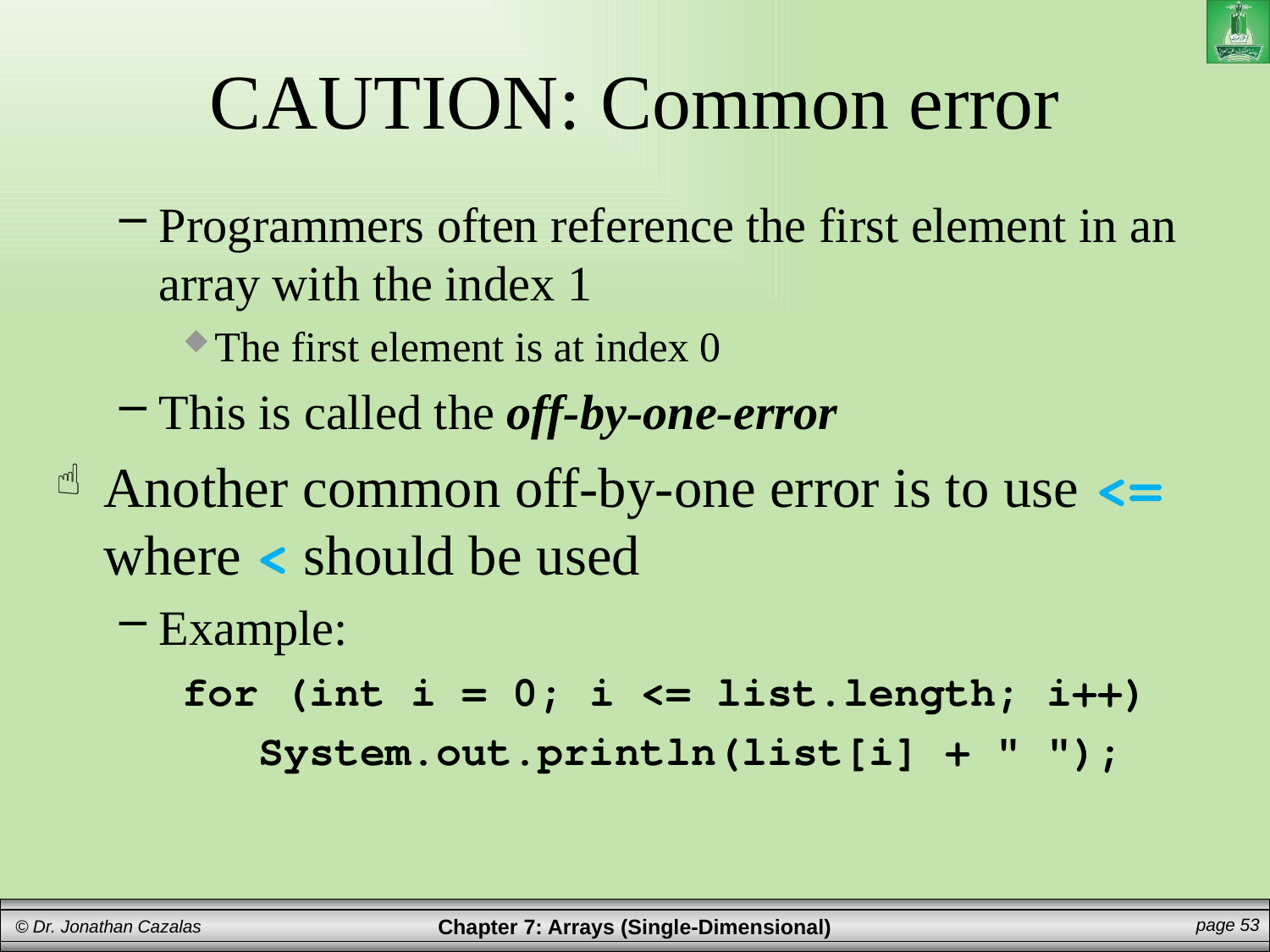

# CAUTION: Common error
Programmers often reference the first element in an array with the index 1
The first element is at index 0
This is called the off-by-one-error
Another common off-by-one error is to use <= where < should be used
Example:
for (int i = 0; i <= list.length; i++)
   System.out.println(list[i] + " ");